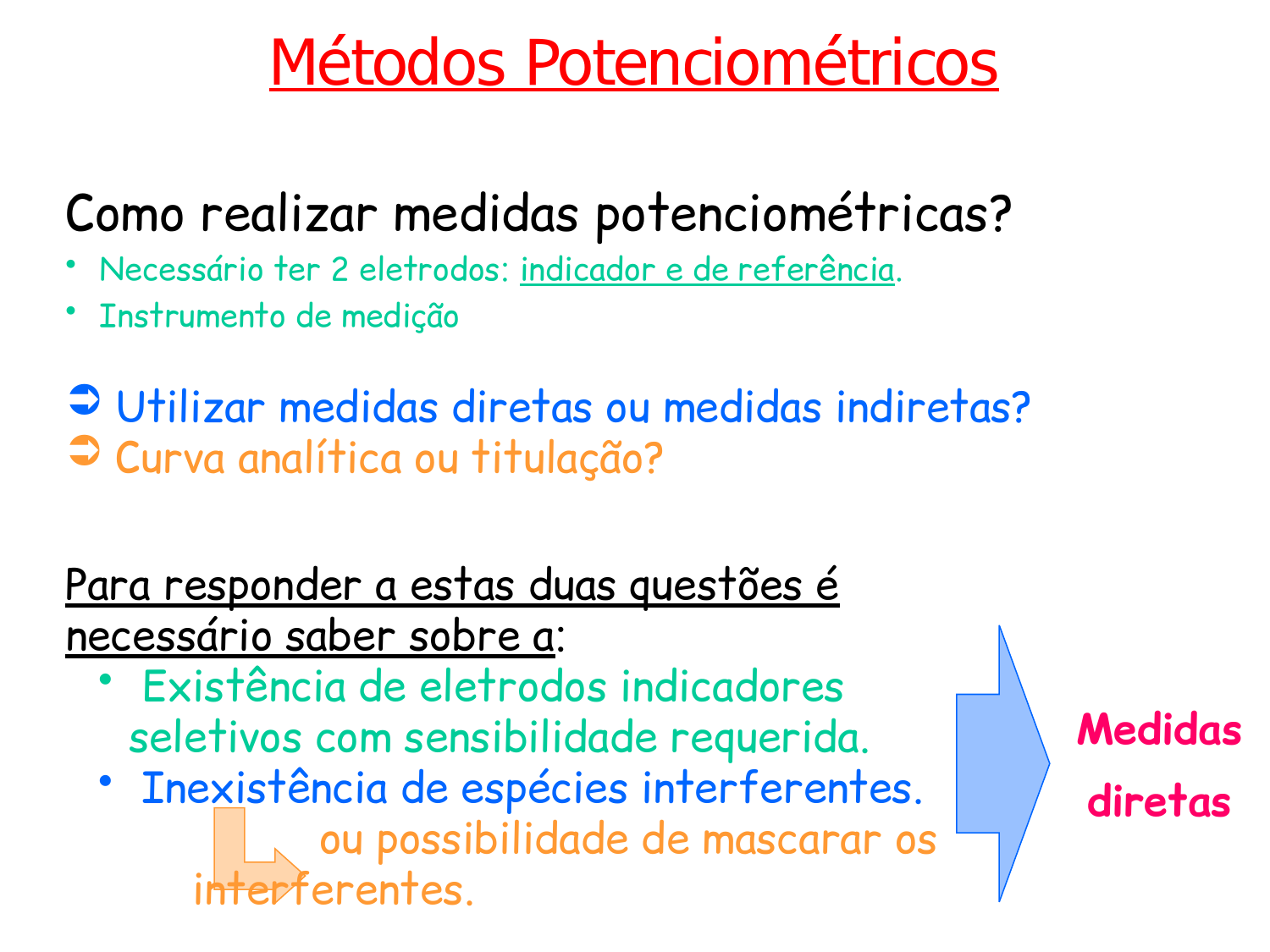

Métodos Potenciométricos
Como realizar medidas potenciométricas?
 Necessário ter 2 eletrodos: indicador e de referência.
 Instrumento de medição

 Utilizar medidas diretas ou medidas indiretas?
 Curva analítica ou titulação?
Para responder a estas duas questões é necessário saber sobre a:
 Existência de eletrodos indicadores seletivos com sensibilidade requerida.
 Inexistência de espécies interferentes.
	ou possibilidade de mascarar os 	interferentes.

Medidas
diretas